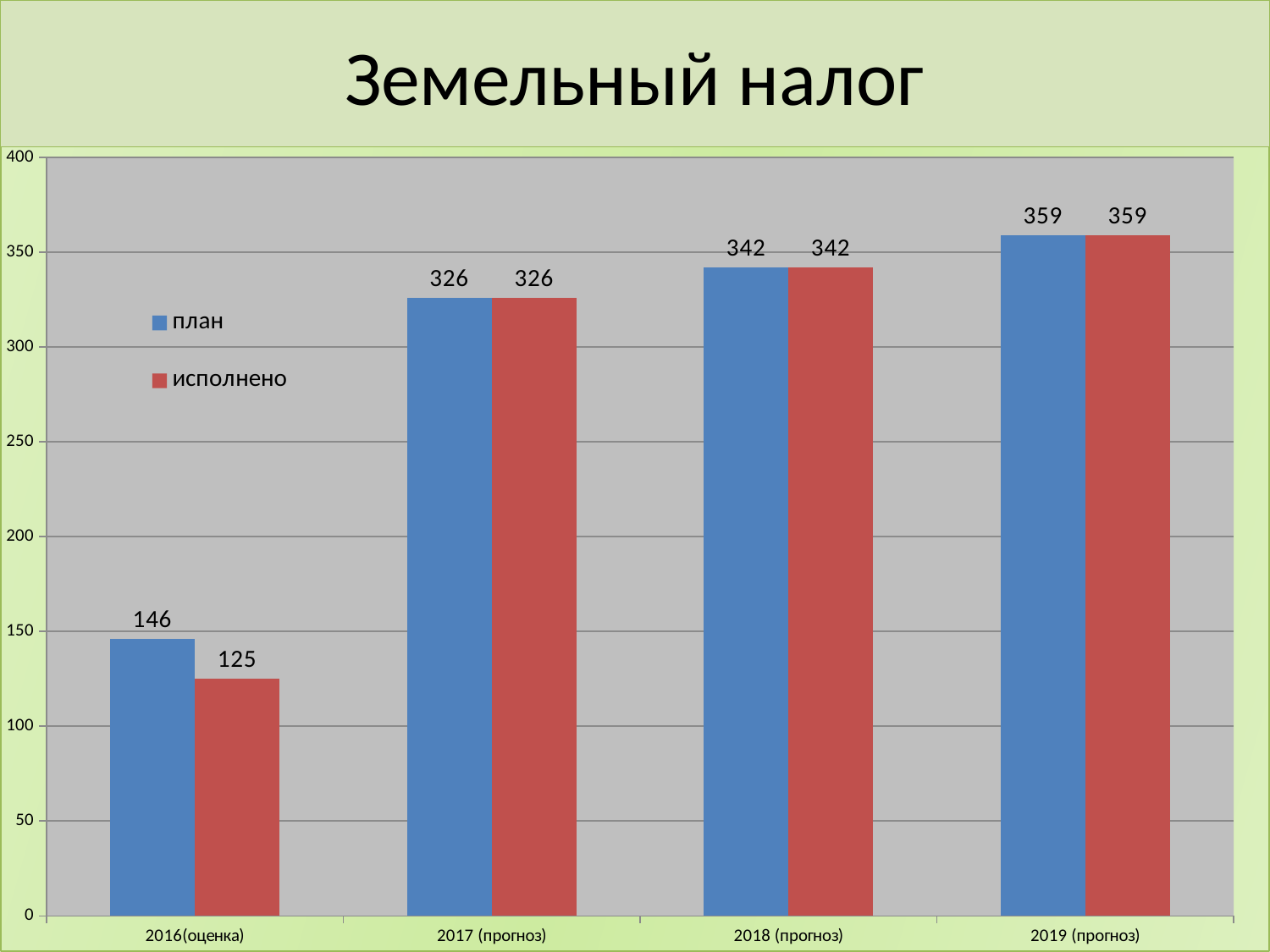

# Земельный налог

### Chart

| Category | план | исполнено |
|---|---|---|
| 2016(оценка) | 146.0 | 125.0 |
| 2017 (прогноз) | 326.0 | 326.0 |
| 2018 (прогноз) | 342.0 | 342.0 |
| 2019 (прогноз) | 359.0 | 359.0 |